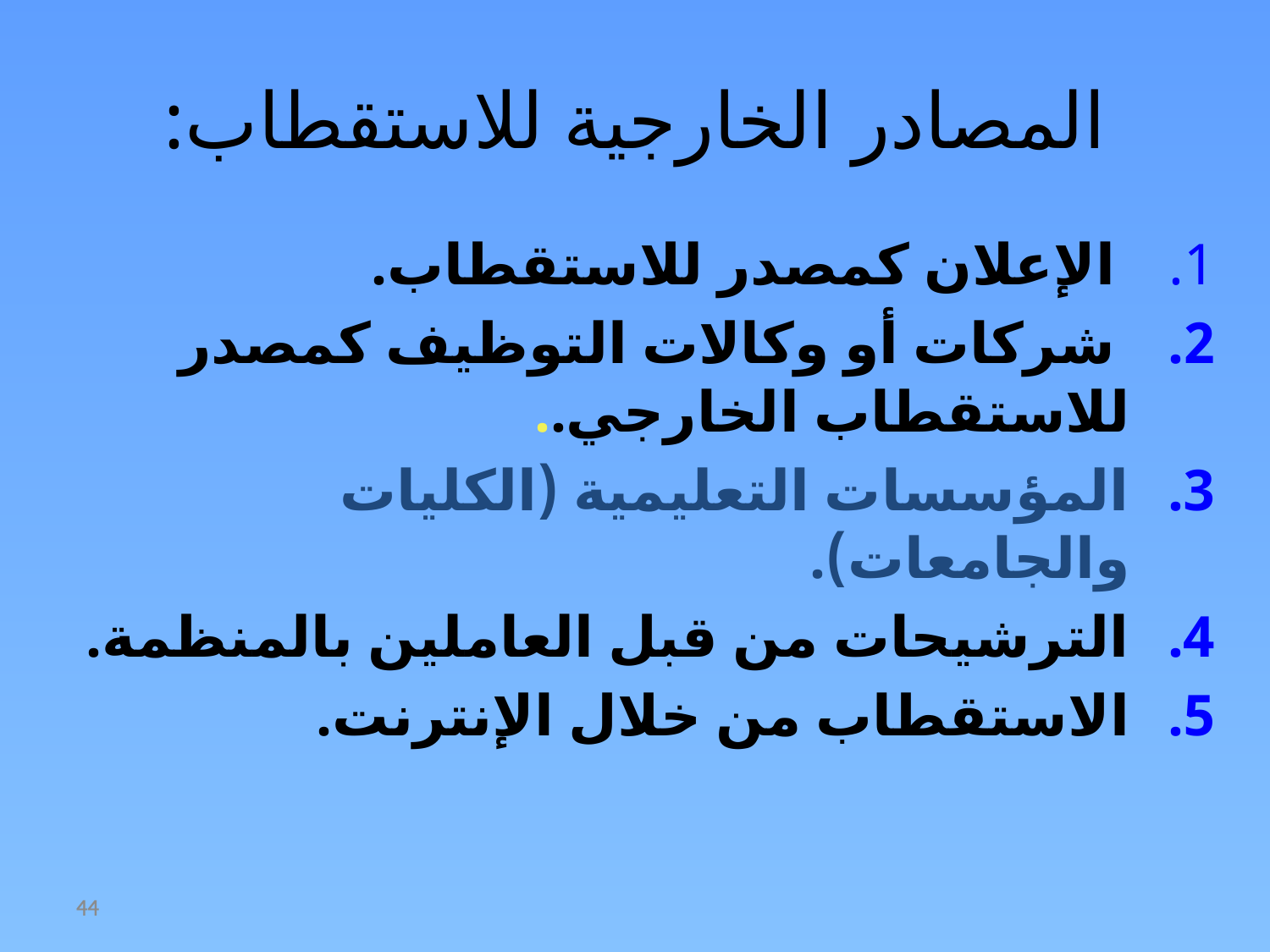

# المصادر الخارجية للاستقطاب:
 الإعلان كمصدر للاستقطاب.
 شركات أو وكالات التوظيف كمصدر للاستقطاب الخارجي..
المؤسسات التعليمية (الكليات والجامعات).
الترشيحات من قبل العاملين بالمنظمة.
الاستقطاب من خلال الإنترنت.
44